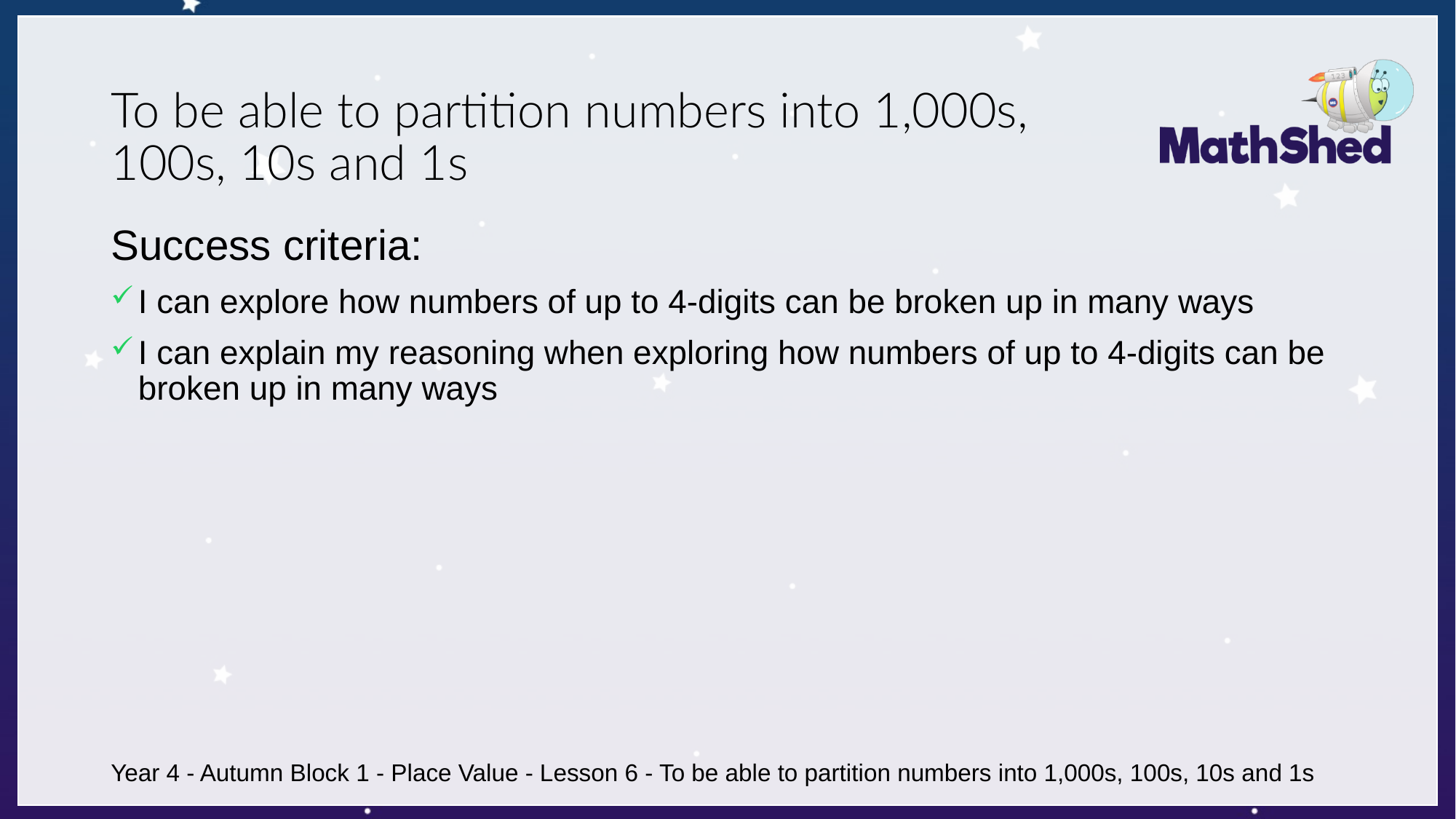

# To be able to partition numbers into 1,000s, 100s, 10s and 1s
Success criteria:
I can explore how numbers of up to 4-digits can be broken up in many ways
I can explain my reasoning when exploring how numbers of up to 4-digits can be broken up in many ways
Year 4 - Autumn Block 1 - Place Value - Lesson 6 - To be able to partition numbers into 1,000s, 100s, 10s and 1s